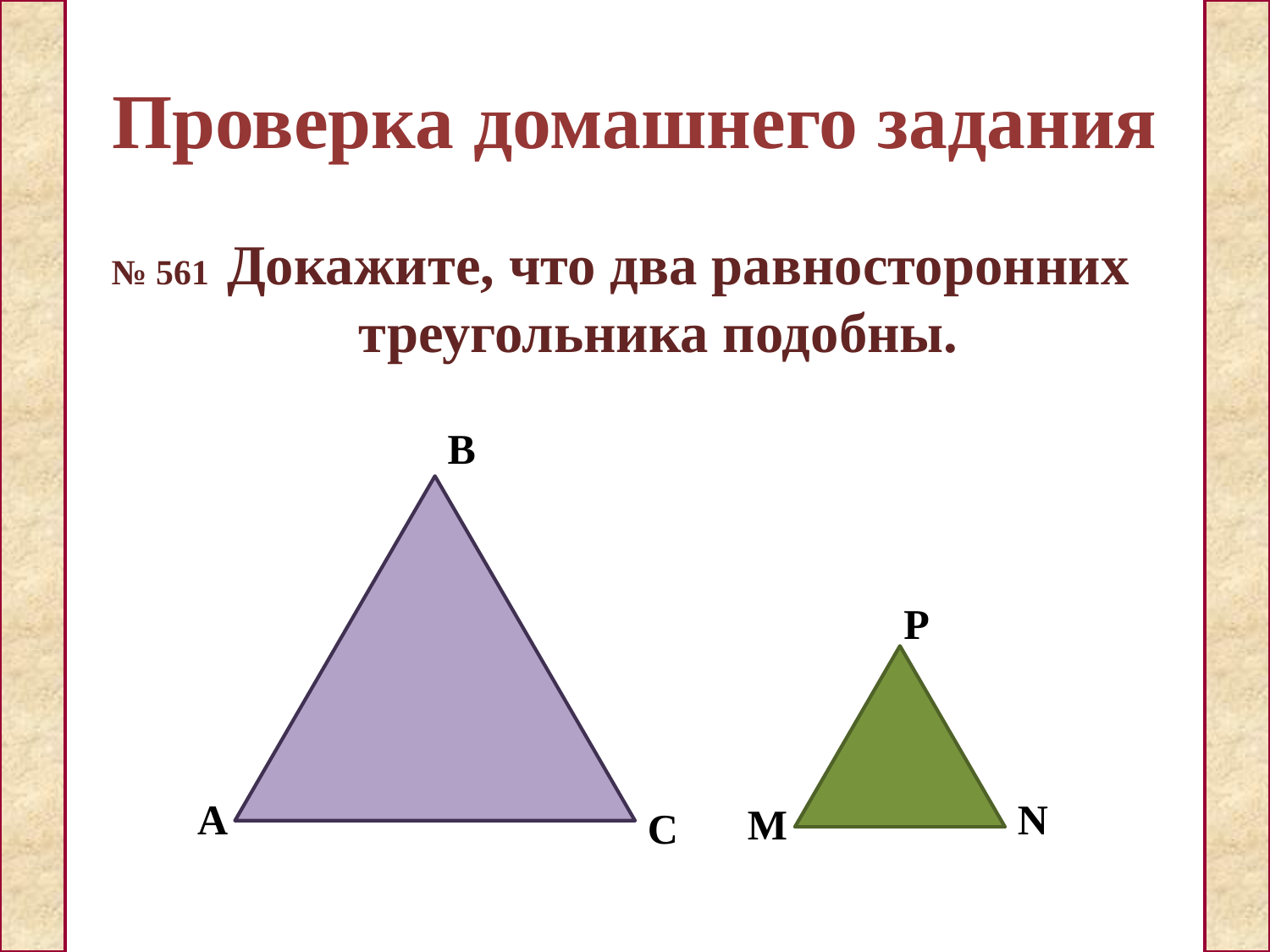

# Проверка домашнего задания
№ 561  Докажите, что два равносторонних   треугольника подобны.
B

P

N
А
M
C